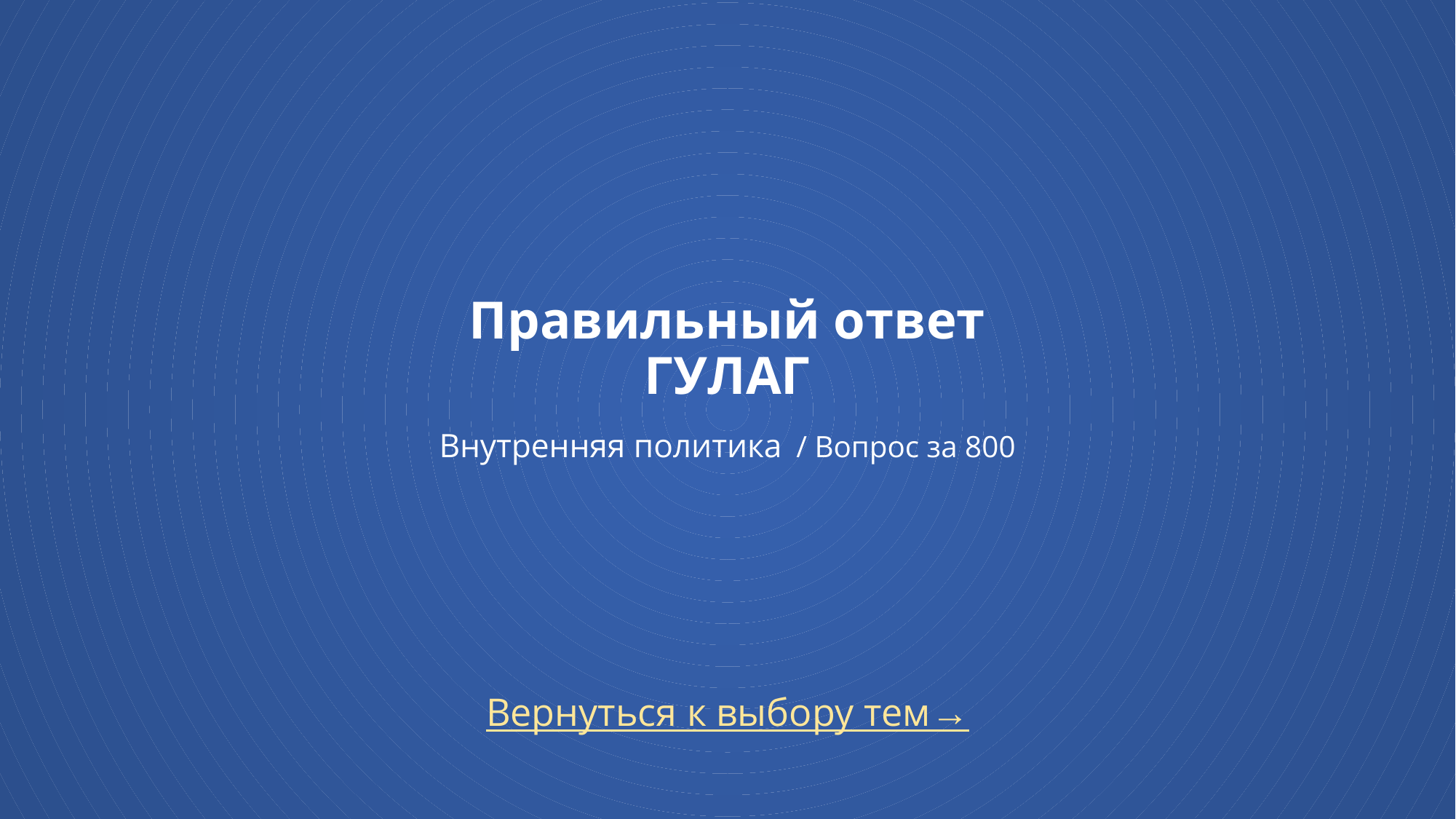

# Правильный ответ ГУЛАГ Внутренняя политика  / Вопрос за 800
Вернуться к выбору тем→